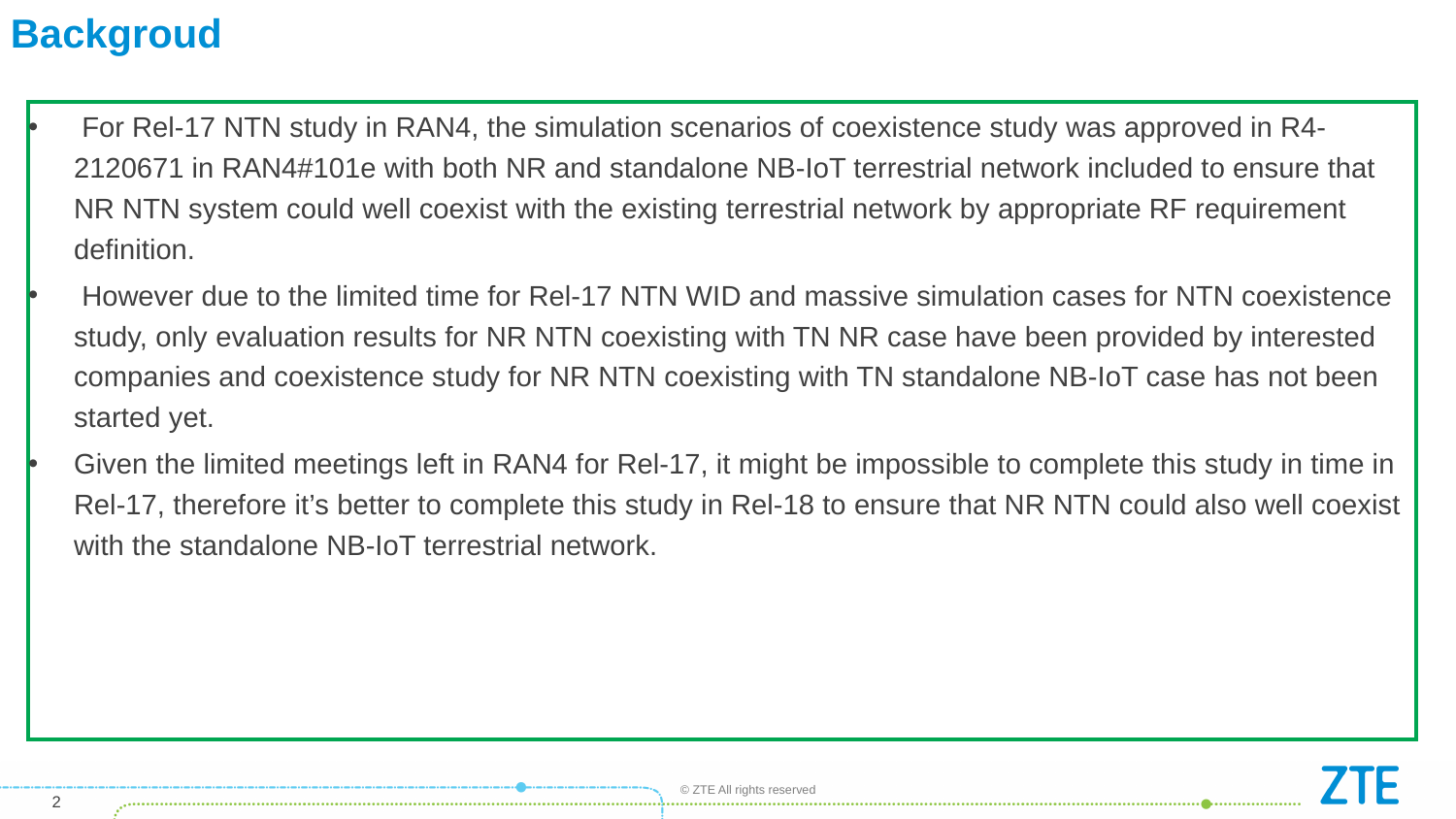

# Backgroud
 For Rel-17 NTN study in RAN4, the simulation scenarios of coexistence study was approved in R4-2120671 in RAN4#101e with both NR and standalone NB-IoT terrestrial network included to ensure that NR NTN system could well coexist with the existing terrestrial network by appropriate RF requirement definition.
 However due to the limited time for Rel-17 NTN WID and massive simulation cases for NTN coexistence study, only evaluation results for NR NTN coexisting with TN NR case have been provided by interested companies and coexistence study for NR NTN coexisting with TN standalone NB-IoT case has not been started yet.
Given the limited meetings left in RAN4 for Rel-17, it might be impossible to complete this study in time in Rel-17, therefore it’s better to complete this study in Rel-18 to ensure that NR NTN could also well coexist with the standalone NB-IoT terrestrial network.